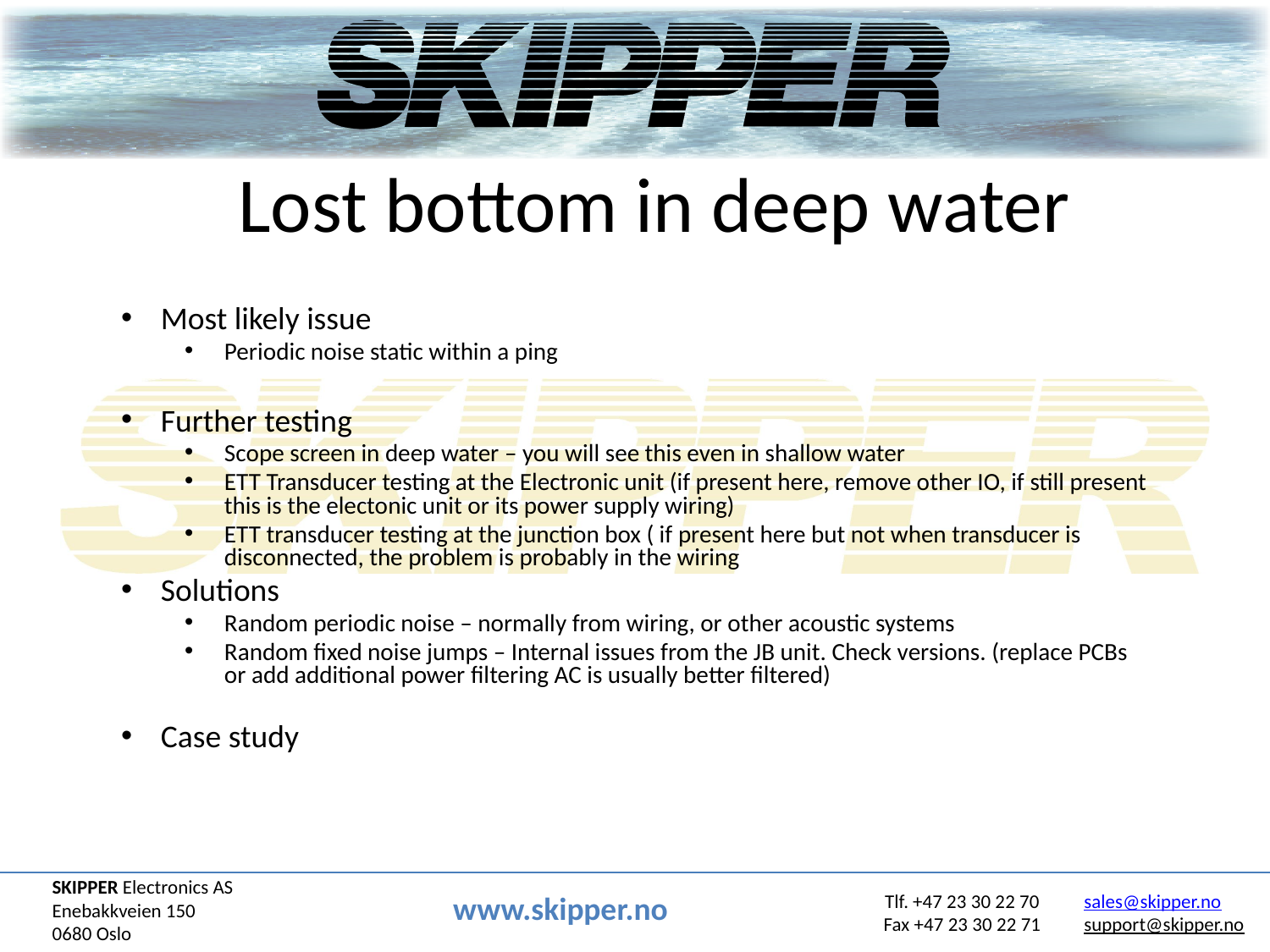

# Lost bottom in deep water

Most likely issue
Periodic noise static within a ping

Further testing
Scope screen in deep water – you will see this even in shallow water
ETT Transducer testing at the Electronic unit (if present here, remove other IO, if still present this is the electonic unit or its power supply wiring)
ETT transducer testing at the junction box ( if present here but not when transducer is disconnected, the problem is probably in the wiring
Solutions
Random periodic noise – normally from wiring, or other acoustic systems
Random fixed noise jumps – Internal issues from the JB unit. Check versions. (replace PCBs or add additional power filtering AC is usually better filtered)

Case study